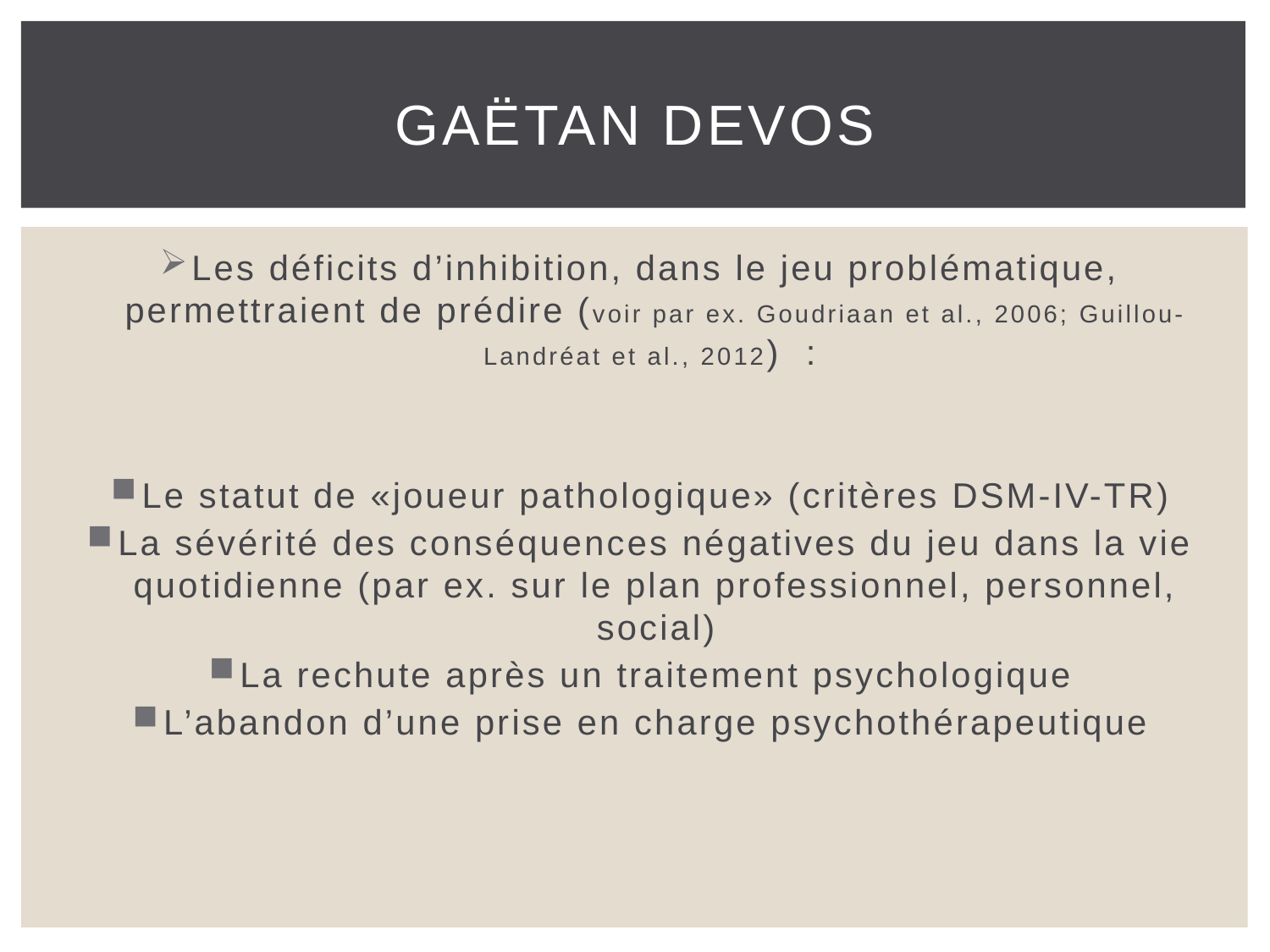

# Gaëtan Devos
Les déficits d’inhibition, dans le jeu problématique, permettraient de prédire (voir par ex. Goudriaan et al., 2006; Guillou-Landréat et al., 2012)  :

Le statut de «joueur pathologique» (critères DSM-IV-TR)
La sévérité des conséquences négatives du jeu dans la vie quotidienne (par ex. sur le plan professionnel, personnel, social)
La rechute après un traitement psychologique
L’abandon d’une prise en charge psychothérapeutique